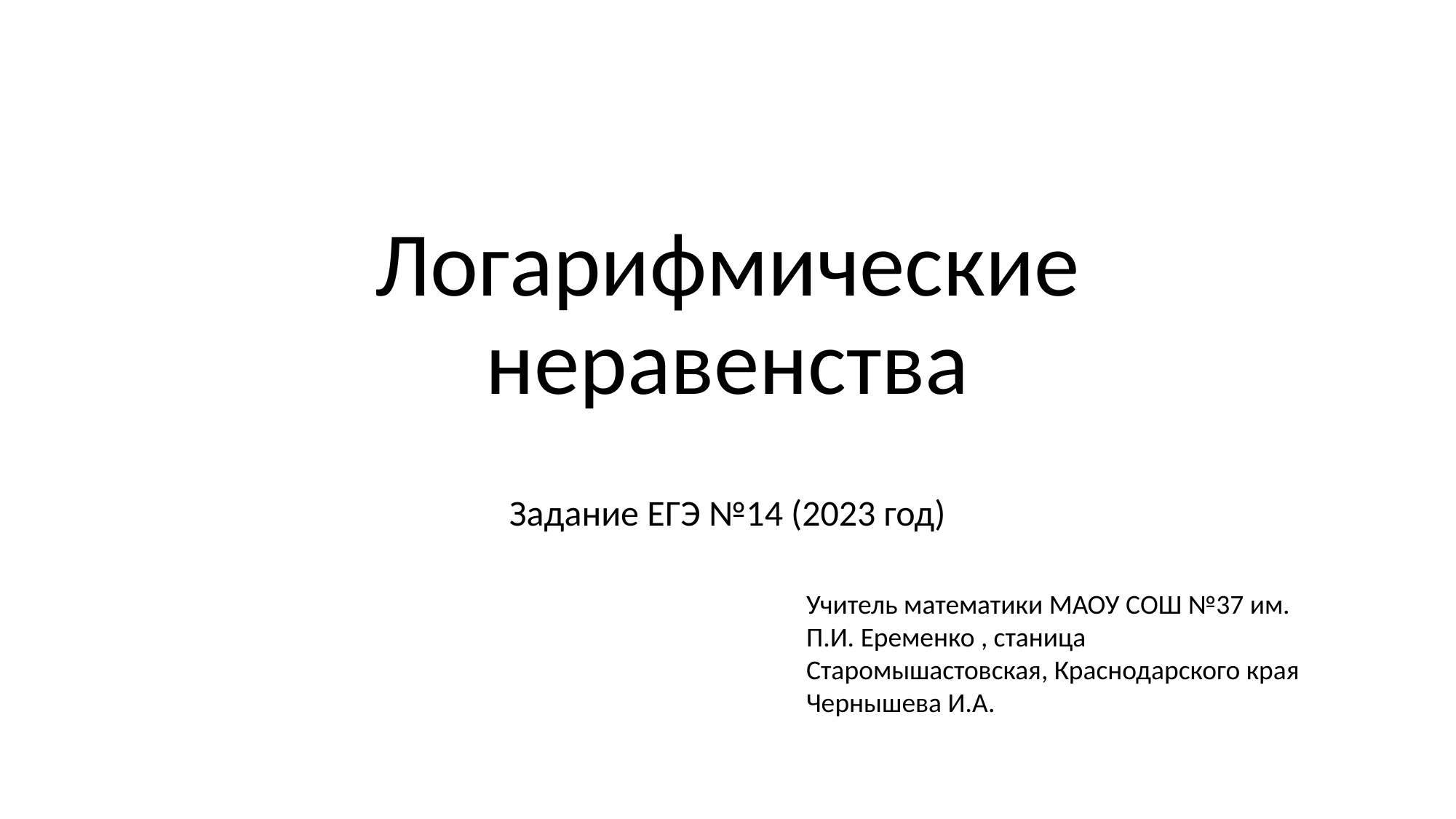

# Логарифмические неравенства

Задание ЕГЭ №14 (2023 год)
Учитель математики МАОУ СОШ №37 им. П.И. Еременко , станица Старомышастовская, Краснодарского края
Чернышева И.А.